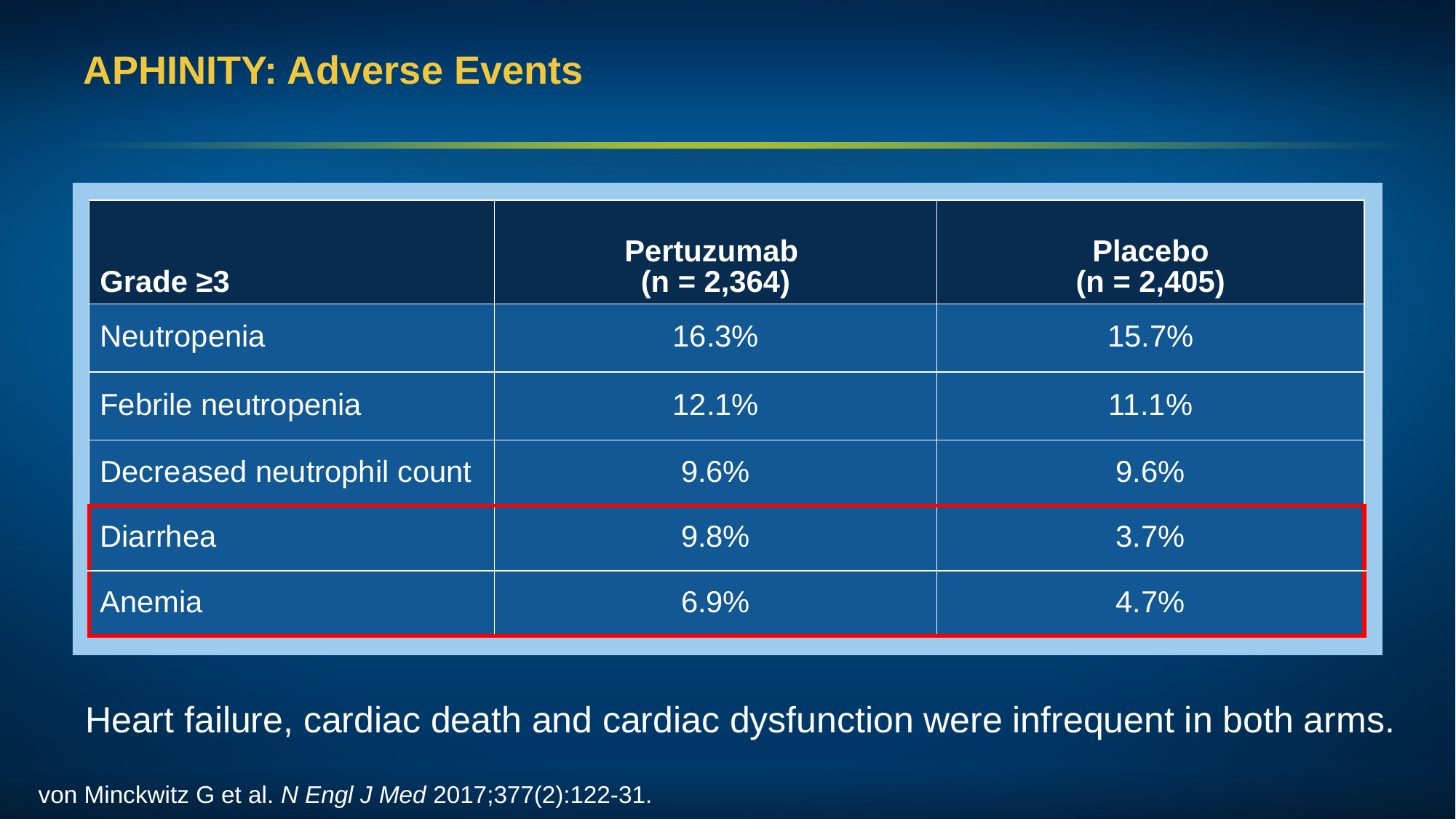

# APHINITY: Adverse Events

| Grade ≥3 | Pertuzumab (n = 2,364) | Placebo (n = 2,405) |
| --- | --- | --- |
| Neutropenia | 16.3% | 15.7% |
| Febrile neutropenia | 12.1% | 11.1% |
| Decreased neutrophil count | 9.6% | 9.6% |
| Diarrhea | 9.8% | 3.7% |
| Anemia | 6.9% | 4.7% |
Heart failure, cardiac death and cardiac dysfunction were infrequent in both arms.
von Minckwitz G et al. N Engl J Med 2017;377(2):122-31.